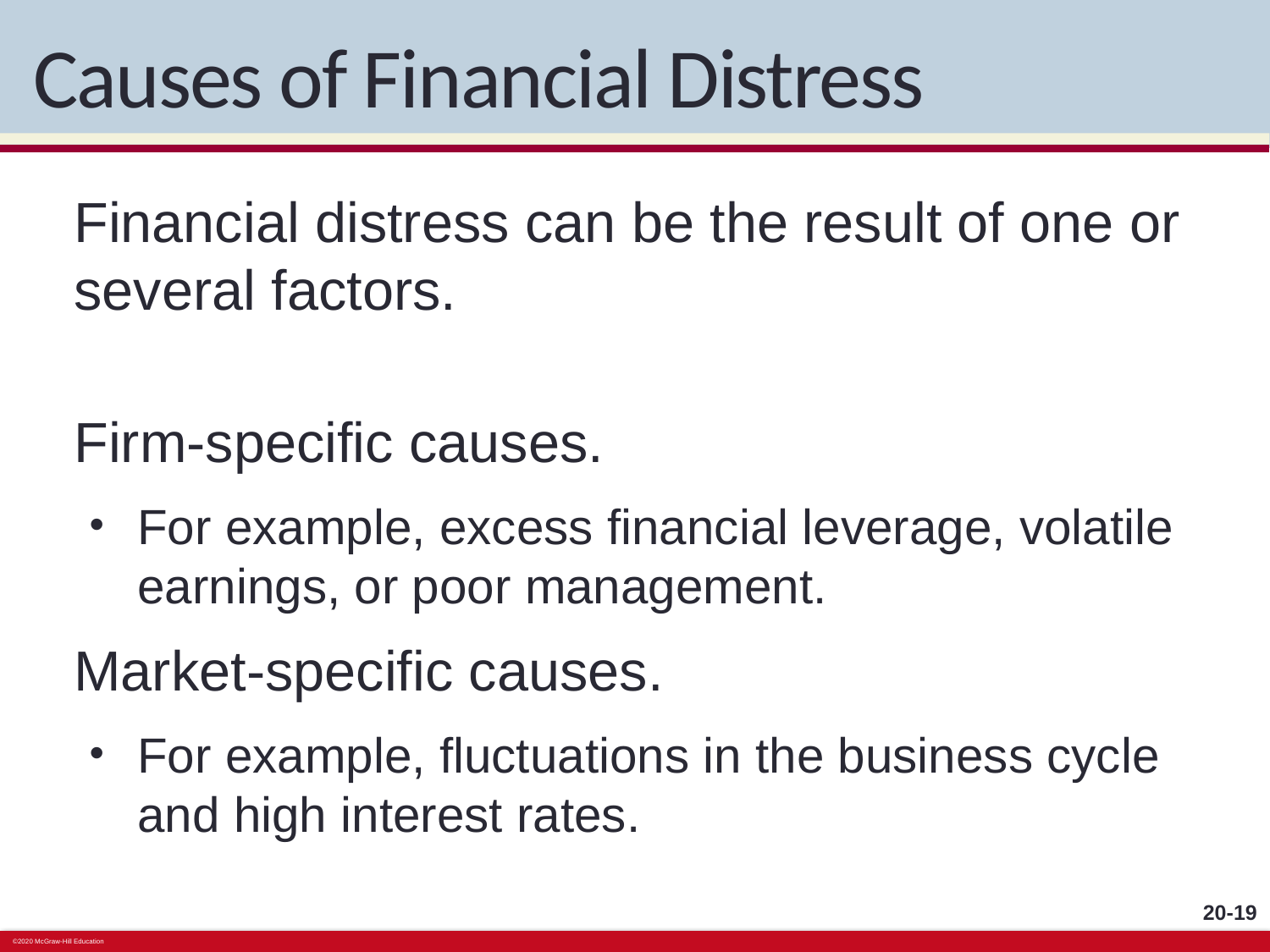

# Causes of Financial Distress
Financial distress can be the result of one or several factors.
Firm-specific causes.
For example, excess financial leverage, volatile earnings, or poor management.
Market-specific causes.
For example, fluctuations in the business cycle and high interest rates.